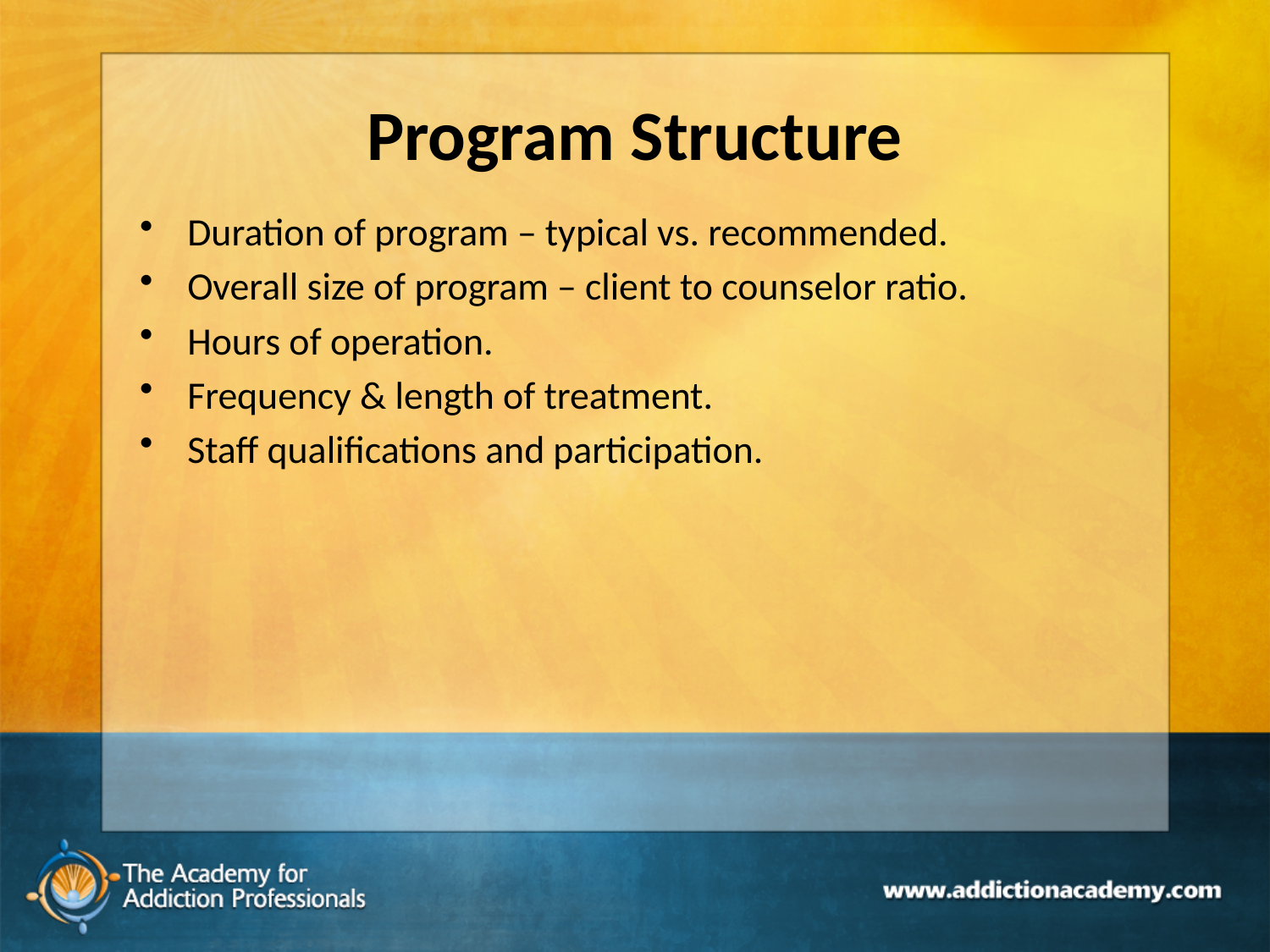

# Program Structure
Duration of program – typical vs. recommended.
Overall size of program – client to counselor ratio.
Hours of operation.
Frequency & length of treatment.
Staff qualifications and participation.